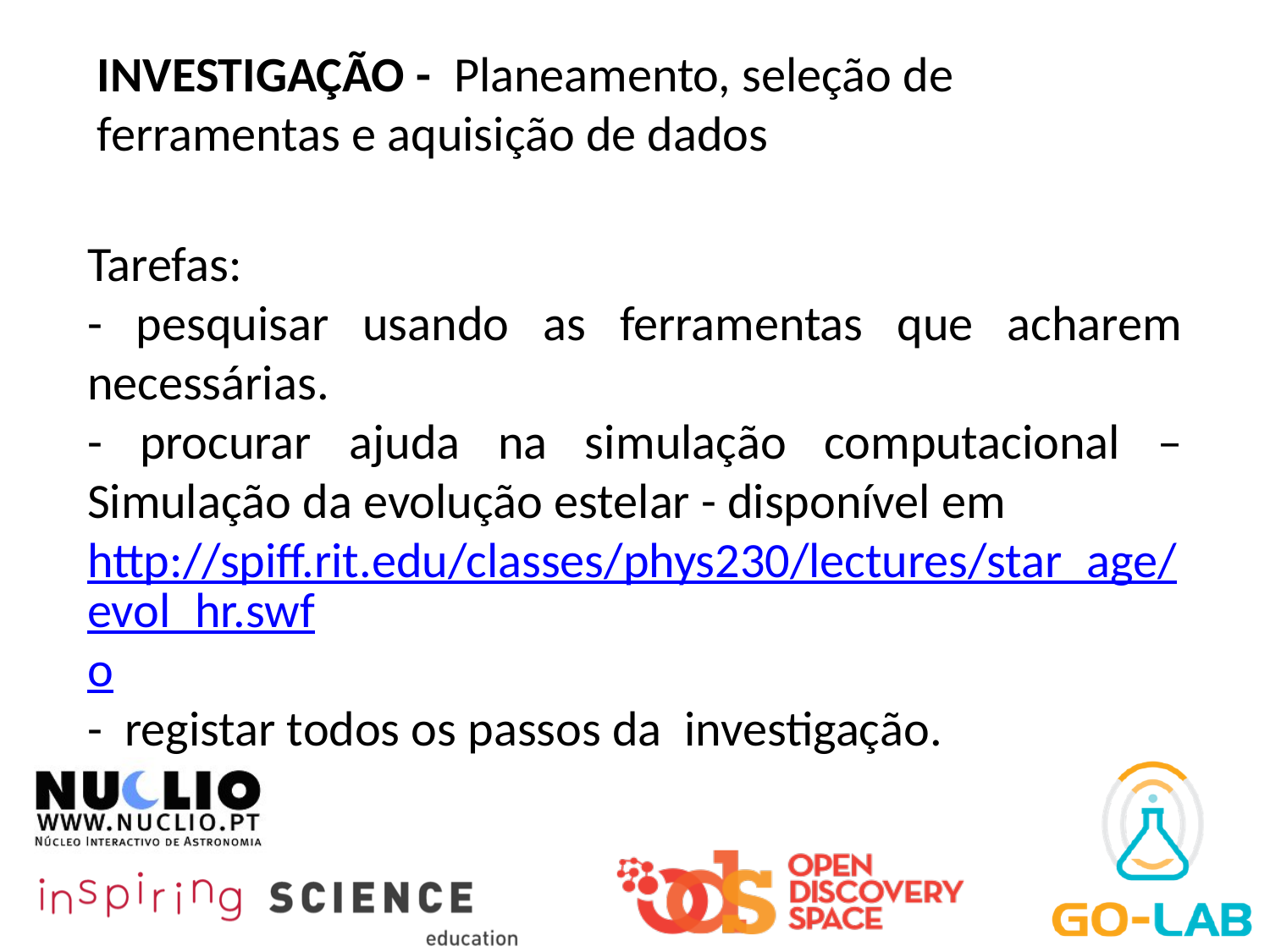

INVESTIGAÇÃO -  Planeamento, seleção de ferramentas e aquisição de dados

Tarefas:
- pesquisar usando as ferramentas que acharem necessárias.
- procurar ajuda na simulação computacional – Simulação da evolução estelar - disponível em
http://spiff.rit.edu/classes/phys230/lectures/star_age/evol_hr.swfo
-  registar todos os passos da  investigação.